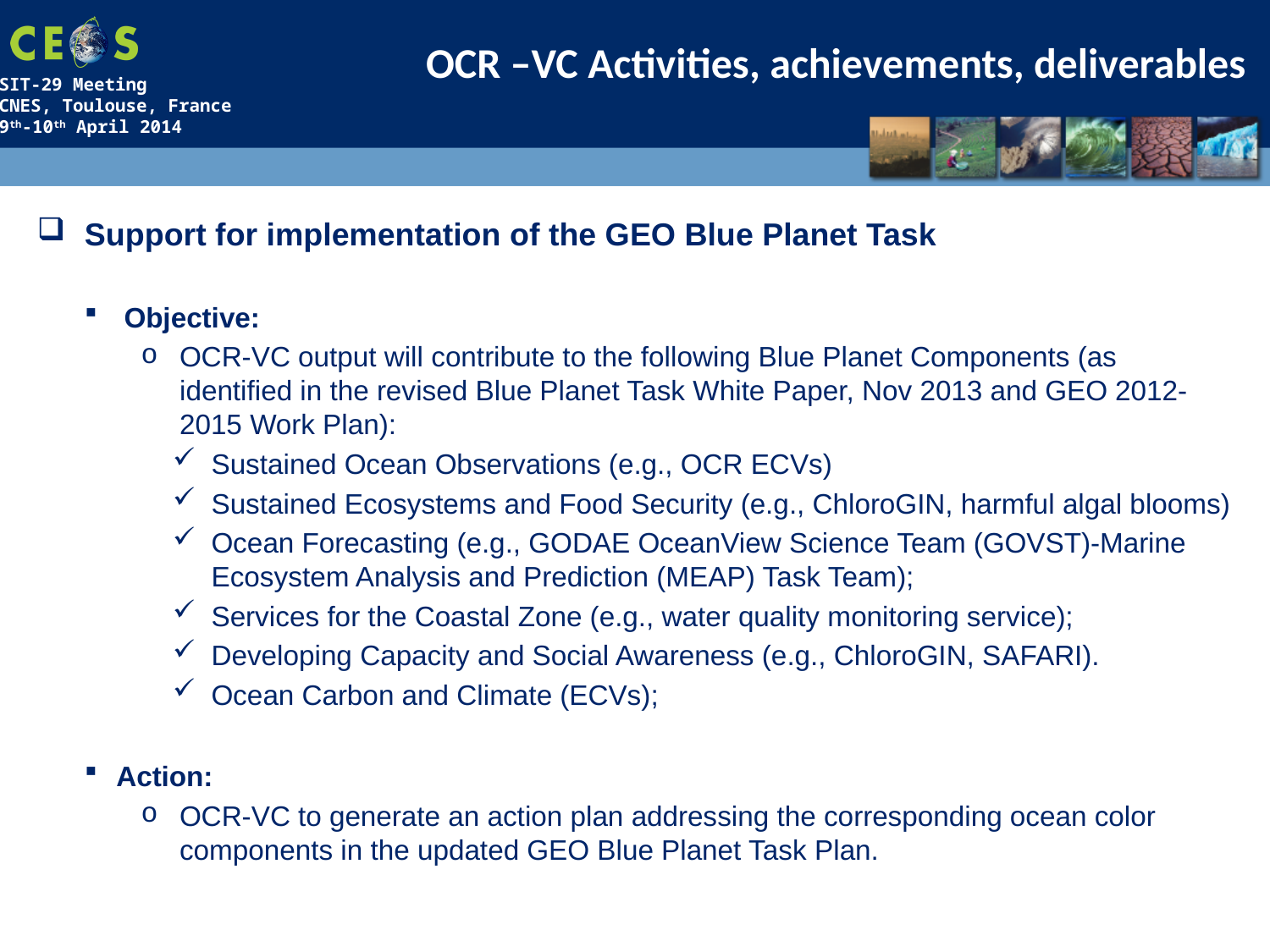

# OCR –VC Activities, achievements, deliverables
Support for implementation of the GEO Blue Planet Task

Objective:
OCR-VC output will contribute to the following Blue Planet Components (as identified in the revised Blue Planet Task White Paper, Nov 2013 and GEO 2012-2015 Work Plan):
Sustained Ocean Observations (e.g., OCR ECVs)
Sustained Ecosystems and Food Security (e.g., ChloroGIN, harmful algal blooms)
Ocean Forecasting (e.g., GODAE OceanView Science Team (GOVST)-Marine Ecosystem Analysis and Prediction (MEAP) Task Team);
Services for the Coastal Zone (e.g., water quality monitoring service);
Developing Capacity and Social Awareness (e.g., ChloroGIN, SAFARI).
Ocean Carbon and Climate (ECVs);

Action:
OCR-VC to generate an action plan addressing the corresponding ocean color components in the updated GEO Blue Planet Task Plan.